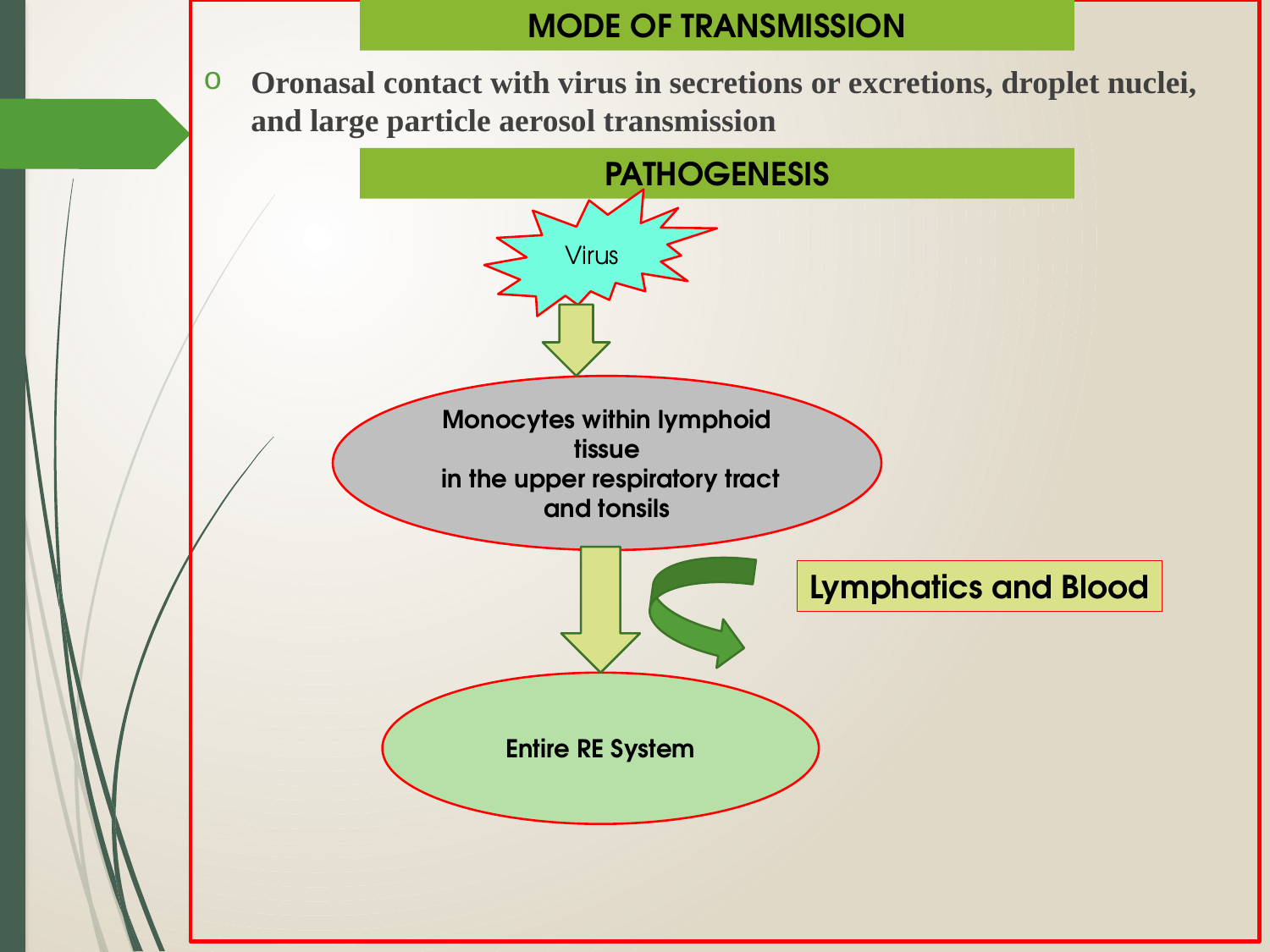

Oronasal contact with virus in secretions or excretions, droplet nuclei, and large particle aerosol transmission
MODE OF TRANSMISSION
PATHOGENESIS
Virus

Monocytes within lymphoid tissue
 in the upper respiratory tract and tonsils

Lymphatics and Blood
Entire RE System